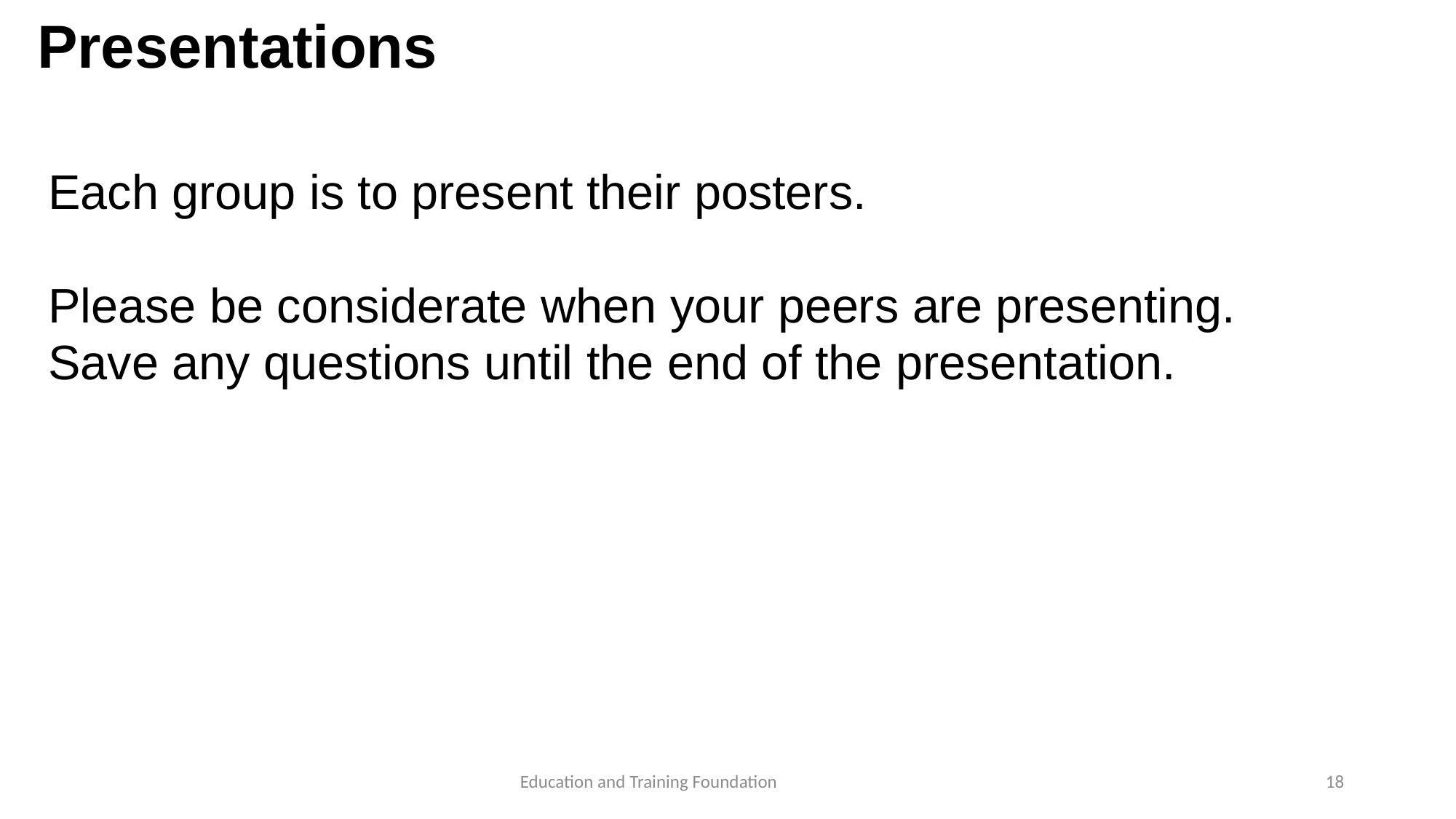

# Presentations
Each group is to present their posters.

Please be considerate when your peers are presenting. Save any questions until the end of the presentation.
18
Education and Training Foundation